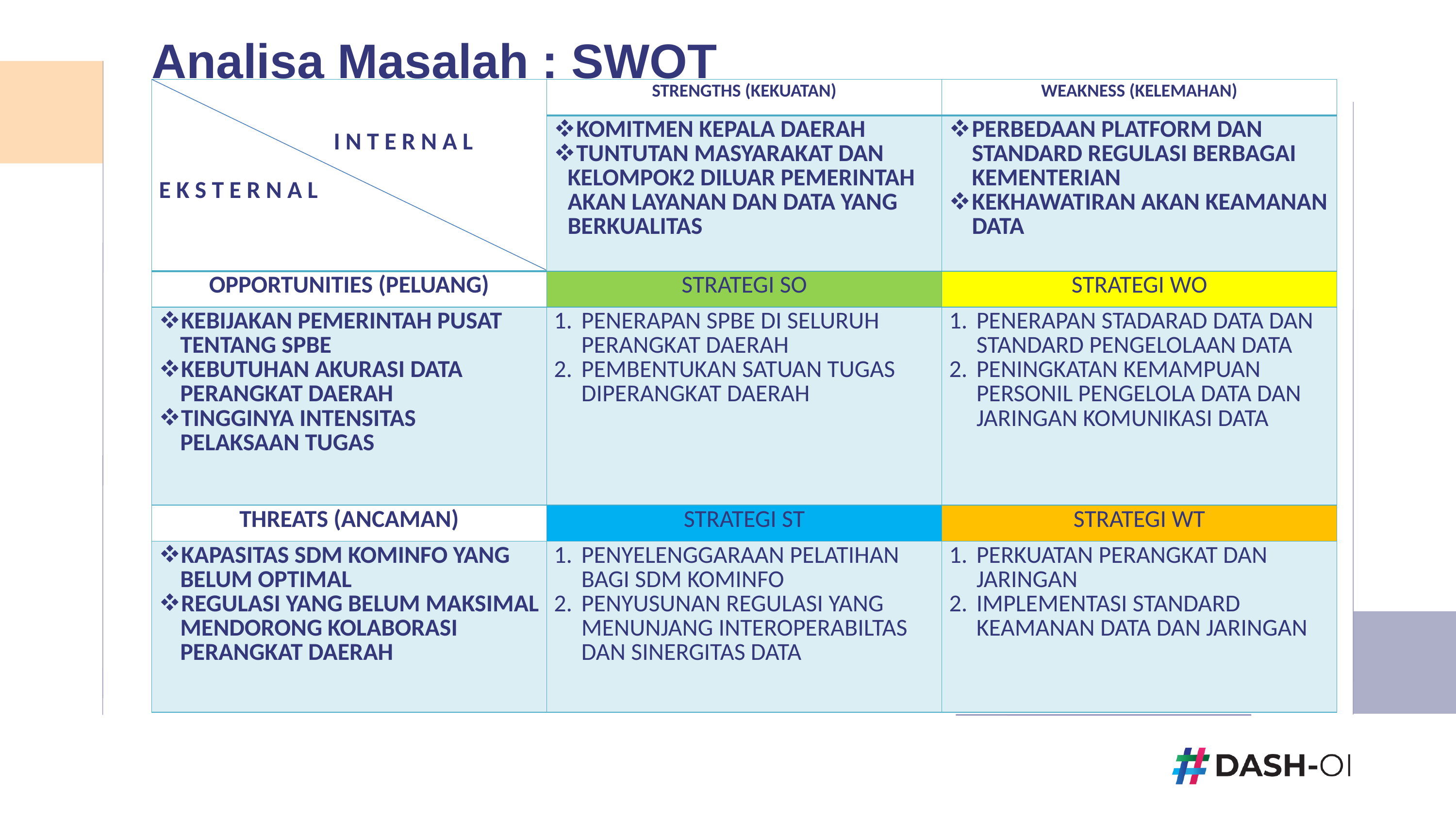

Analisa Masalah : SWOT

| I N T E R N A L E K S T E R N A L | STRENGTHS (KEKUATAN) | WEAKNESS (KELEMAHAN) |
| --- | --- | --- |
|  | KOMITMEN KEPALA DAERAH TUNTUTAN MASYARAKAT DAN KELOMPOK2 DILUAR PEMERINTAH AKAN LAYANAN DAN DATA YANG BERKUALITAS | PERBEDAAN PLATFORM DAN STANDARD REGULASI BERBAGAI KEMENTERIAN KEKHAWATIRAN AKAN KEAMANAN DATA |
| OPPORTUNITIES (PELUANG) | STRATEGI SO | STRATEGI WO |
| KEBIJAKAN PEMERINTAH PUSAT TENTANG SPBE KEBUTUHAN AKURASI DATA PERANGKAT DAERAH TINGGINYA INTENSITAS PELAKSAAN TUGAS | PENERAPAN SPBE DI SELURUH PERANGKAT DAERAH PEMBENTUKAN SATUAN TUGAS DIPERANGKAT DAERAH | PENERAPAN STADARAD DATA DAN STANDARD PENGELOLAAN DATA PENINGKATAN KEMAMPUAN PERSONIL PENGELOLA DATA DAN JARINGAN KOMUNIKASI DATA |
| THREATS (ANCAMAN) | STRATEGI ST | STRATEGI WT |
| KAPASITAS SDM KOMINFO YANG BELUM OPTIMAL REGULASI YANG BELUM MAKSIMAL MENDORONG KOLABORASI PERANGKAT DAERAH | PENYELENGGARAAN PELATIHAN BAGI SDM KOMINFO PENYUSUNAN REGULASI YANG MENUNJANG INTEROPERABILTAS DAN SINERGITAS DATA | PERKUATAN PERANGKAT DAN JARINGAN IMPLEMENTASI STANDARD KEAMANAN DATA DAN JARINGAN |